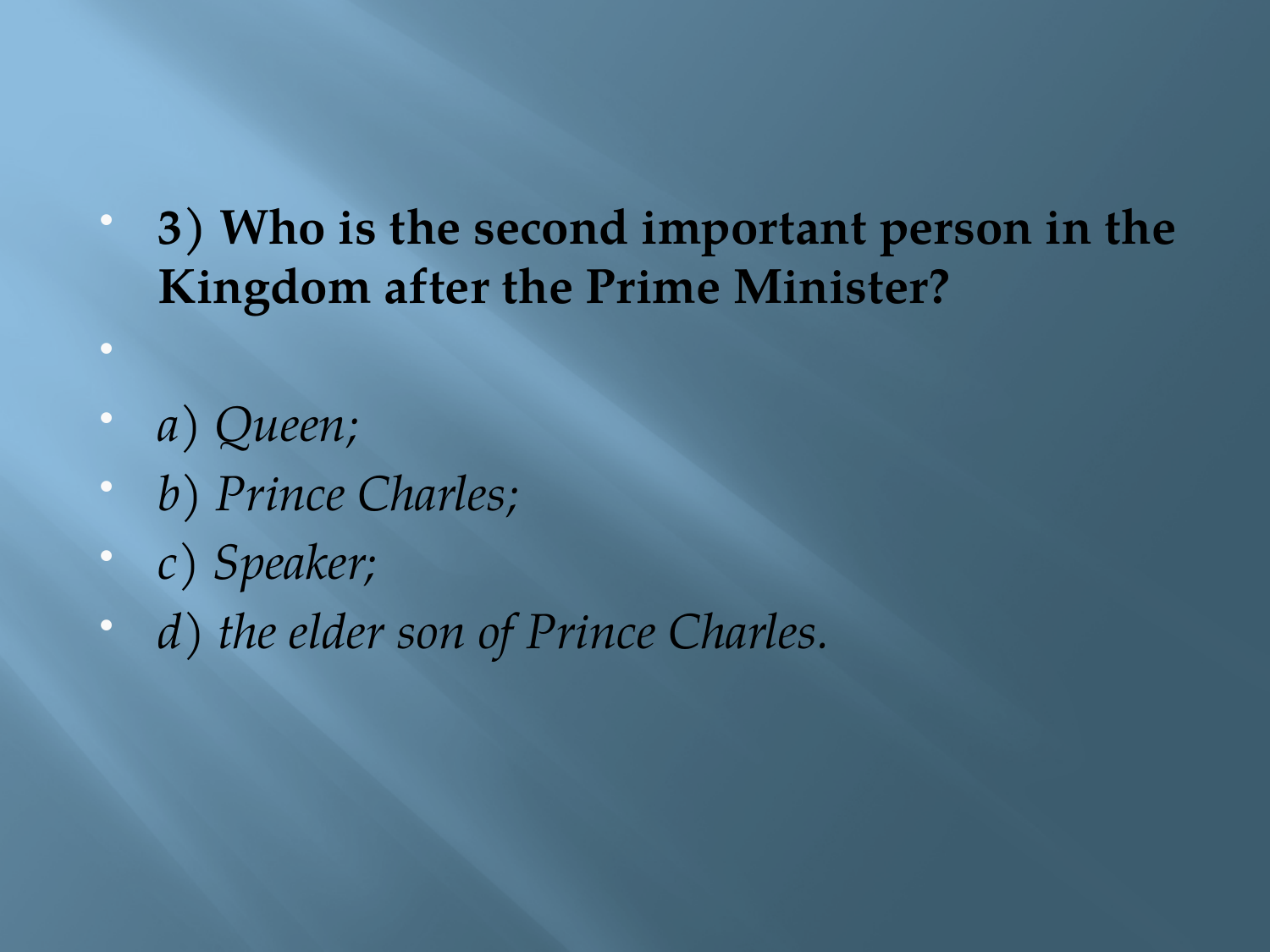

# 3) Who is the second important person in the Kingdom after the Prime Minister?

a) Queen;
b) Prince Charles;
c) Speaker;
d) the elder son of Prince Charles.